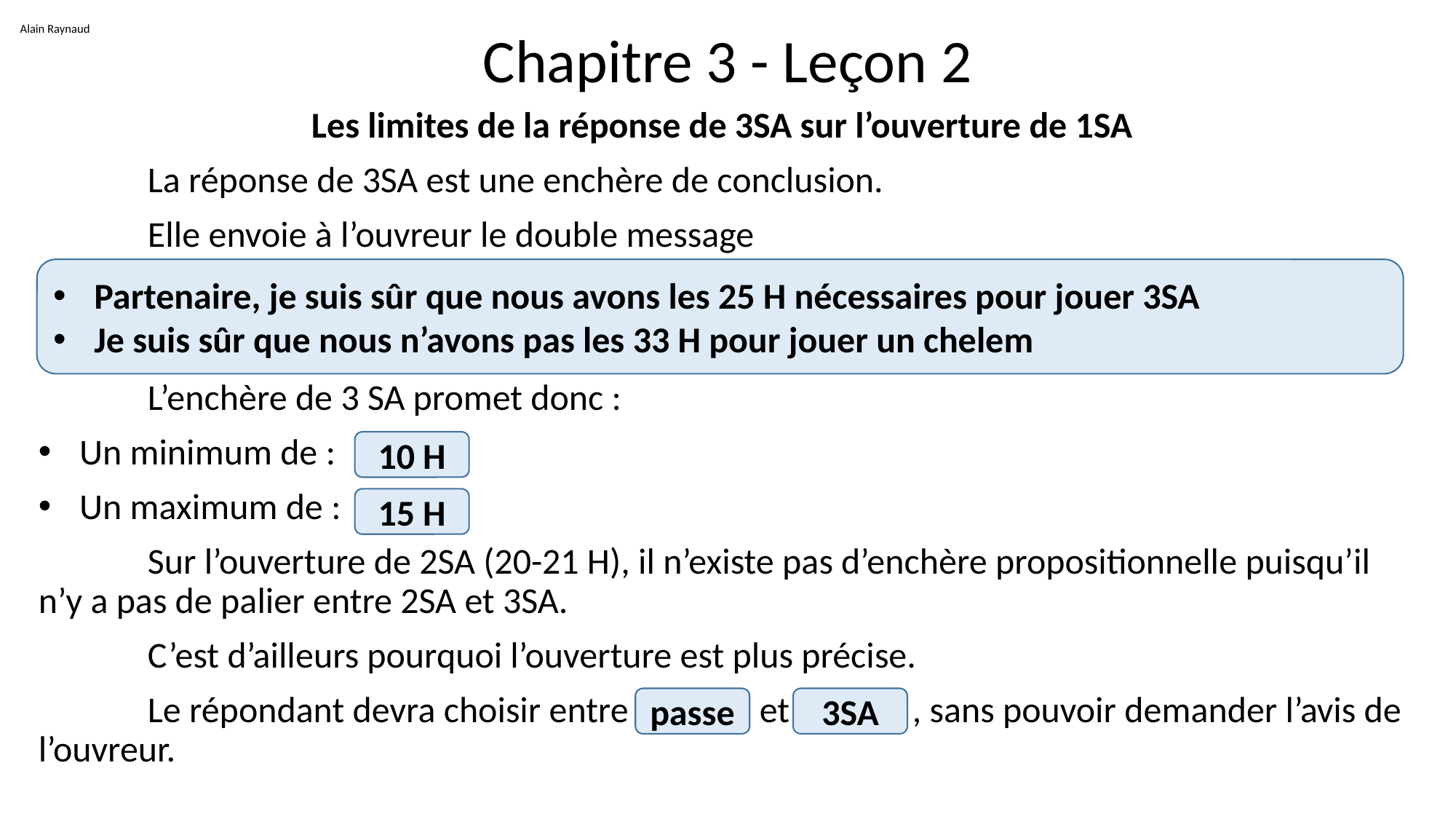

Alain Raynaud
# Chapitre 3 - Leçon 2
Les limites de la réponse de 3SA sur l’ouverture de 1SA
	La réponse de 3SA est une enchère de conclusion.
	Elle envoie à l’ouvreur le double message

	L’enchère de 3 SA promet donc :
Un minimum de :
Un maximum de :
	Sur l’ouverture de 2SA (20-21 H), il n’existe pas d’enchère propositionnelle puisqu’il n’y a pas de palier entre 2SA et 3SA.
	C’est d’ailleurs pourquoi l’ouverture est plus précise.
	Le répondant devra choisir entre                et               , sans pouvoir demander l’avis de l’ouvreur.

Partenaire, je suis sûr que nous avons les 25 H nécessaires pour jouer 3SA
Je suis sûr que nous n’avons pas les 33 H pour jouer un chelem
10 H
15 H
passe
3SA